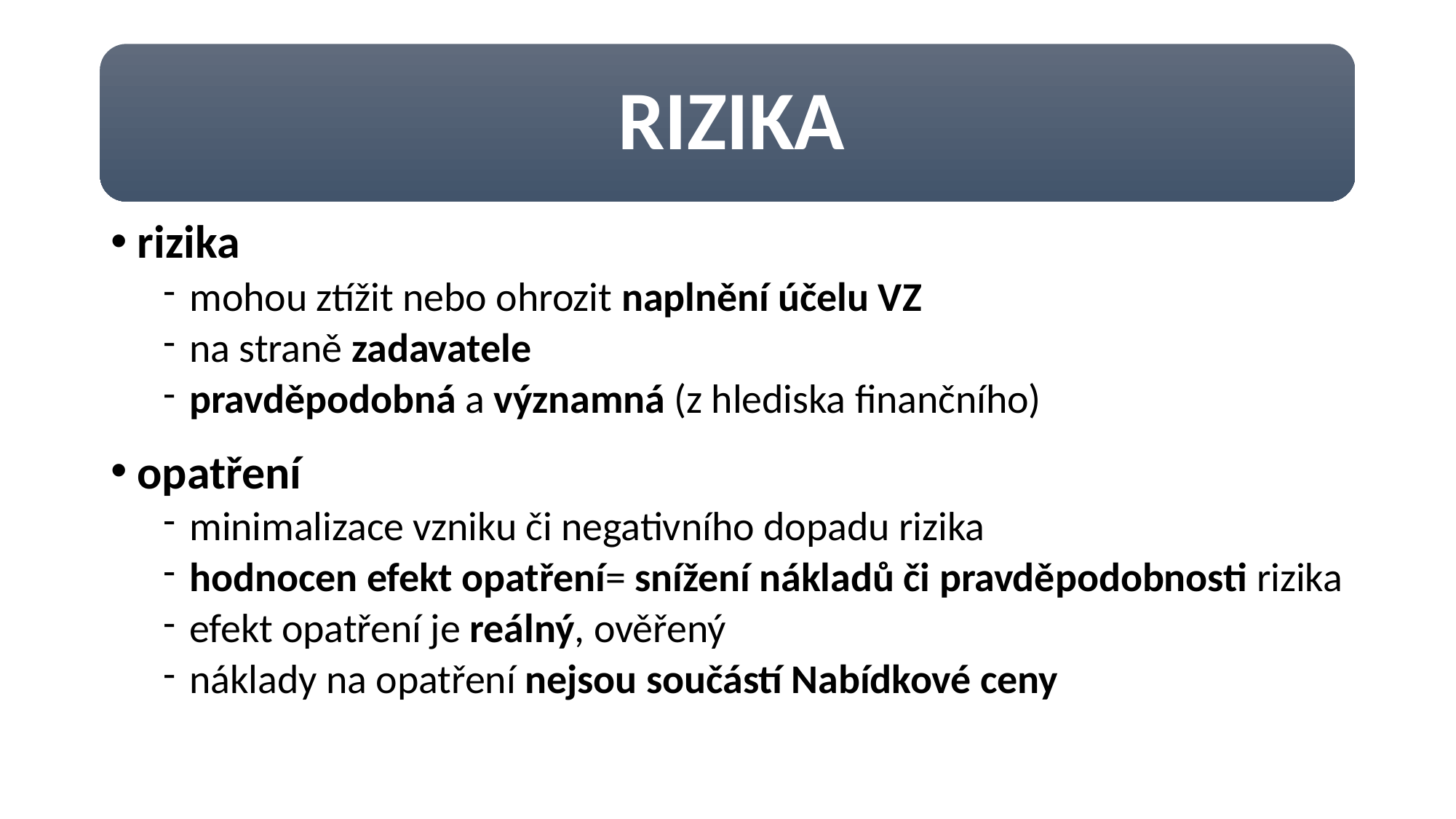

RIZIKA
rizika
mohou ztížit nebo ohrozit naplnění účelu VZ
na straně zadavatele
pravděpodobná a významná (z hlediska finančního)
opatření
minimalizace vzniku či negativního dopadu rizika
hodnocen efekt opatření= snížení nákladů či pravděpodobnosti rizika
efekt opatření je reálný, ověřený
náklady na opatření nejsou součástí Nabídkové ceny